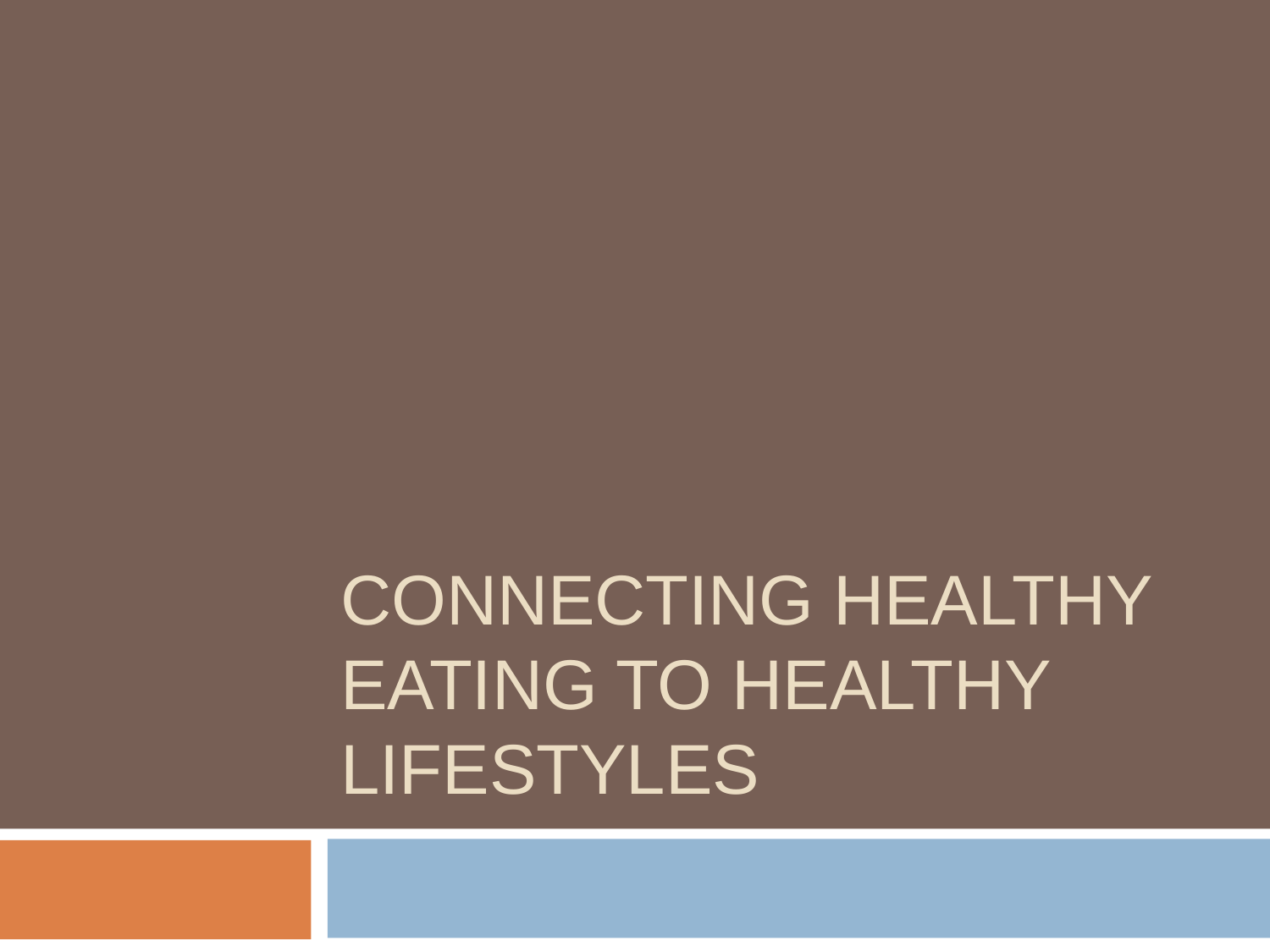

# CONNECTING HEALTHY EATING TO HEALTHY LIFESTYLES